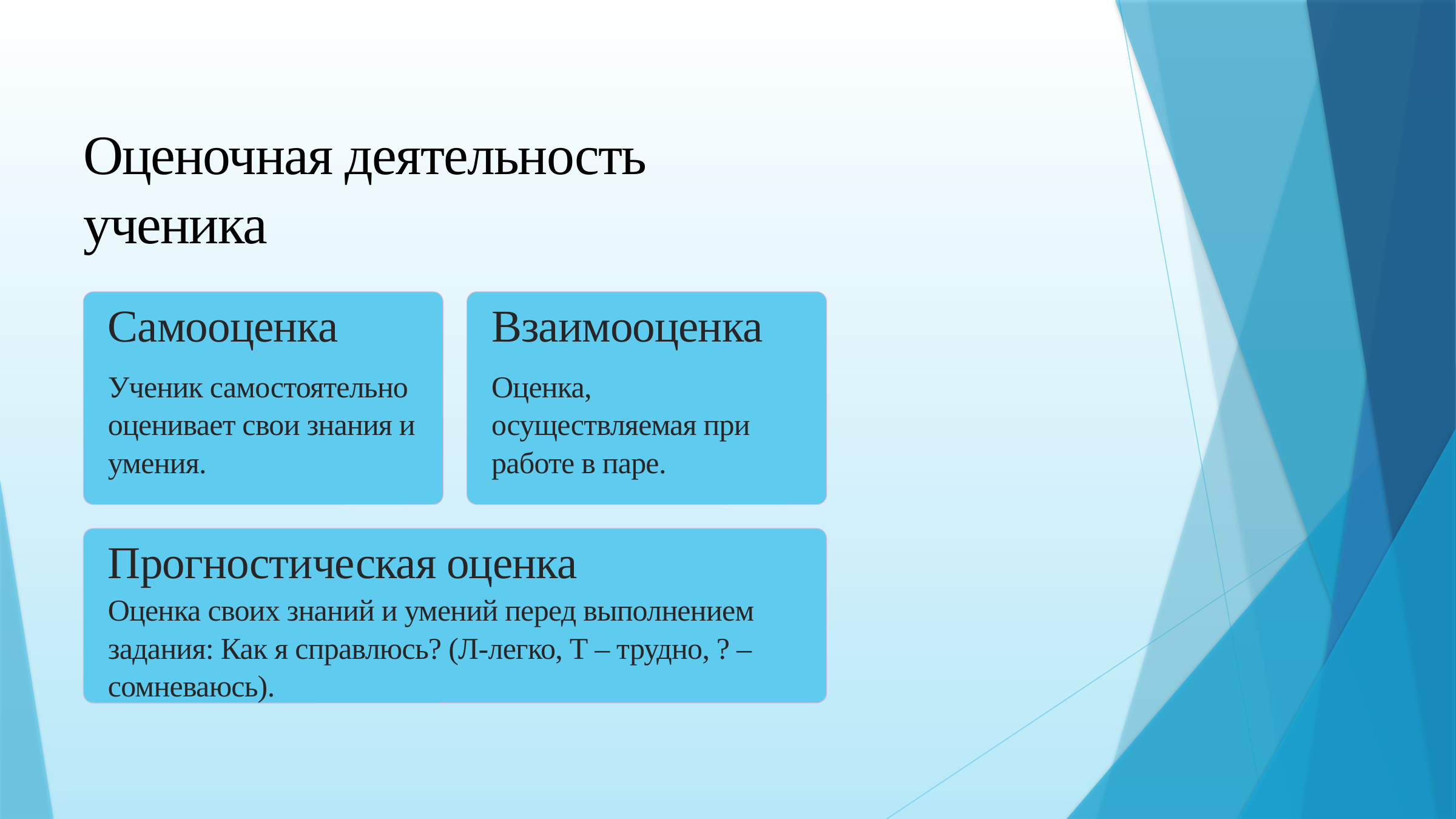

Оценочная деятельность ученика

Самооценка
Взаимооценка
Ученик самостоятельно оценивает свои знания и умения.
Оценка, осуществляемая при работе в паре.

Прогностическая оценка
Оценка своих знаний и умений перед выполнением задания: Как я справлюсь? (Л-легко, Т – трудно, ? – сомневаюсь).